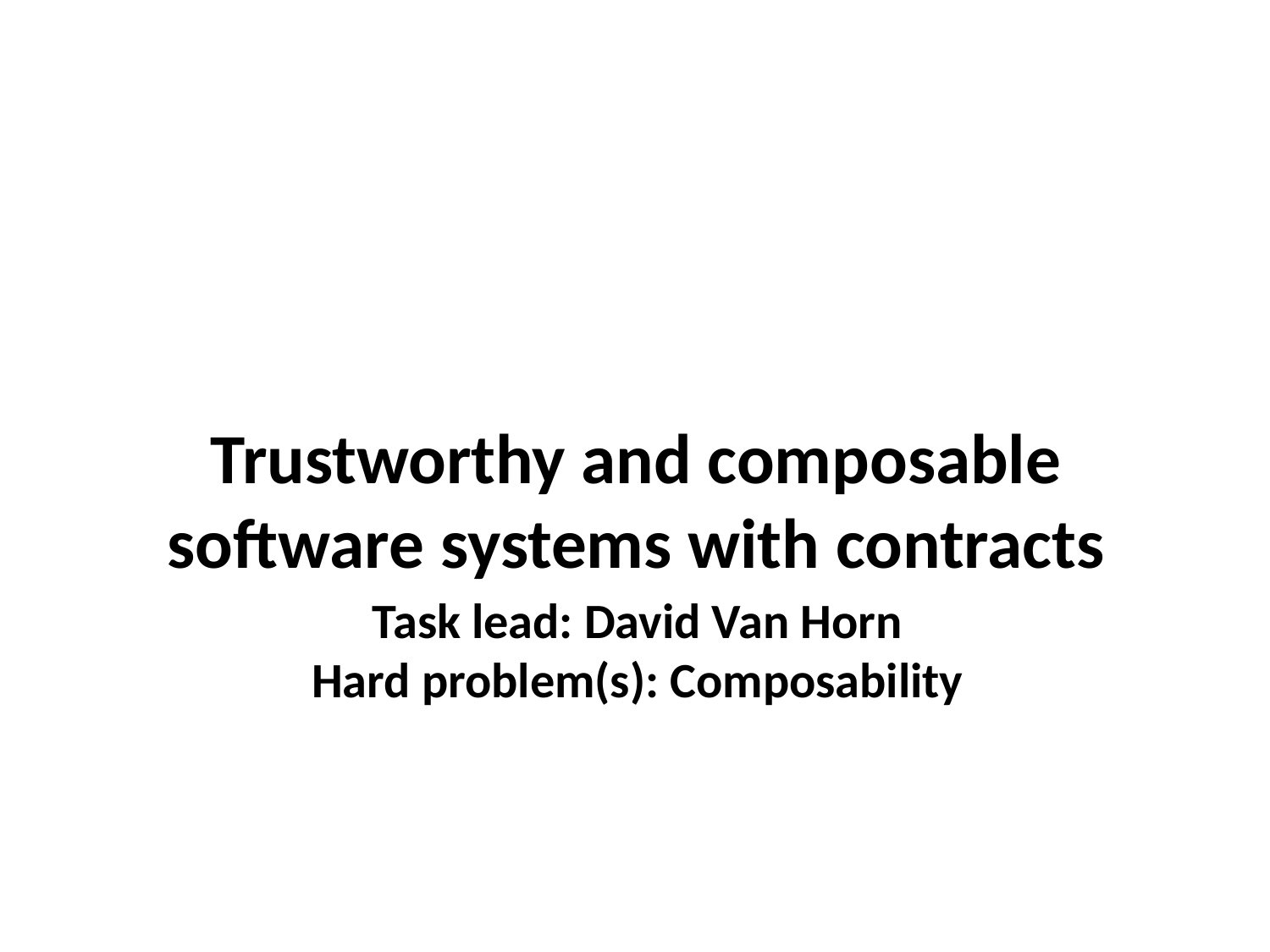

Trustworthy and composable
software systems with contracts
Task lead: David Van Horn
Hard problem(s): Composability